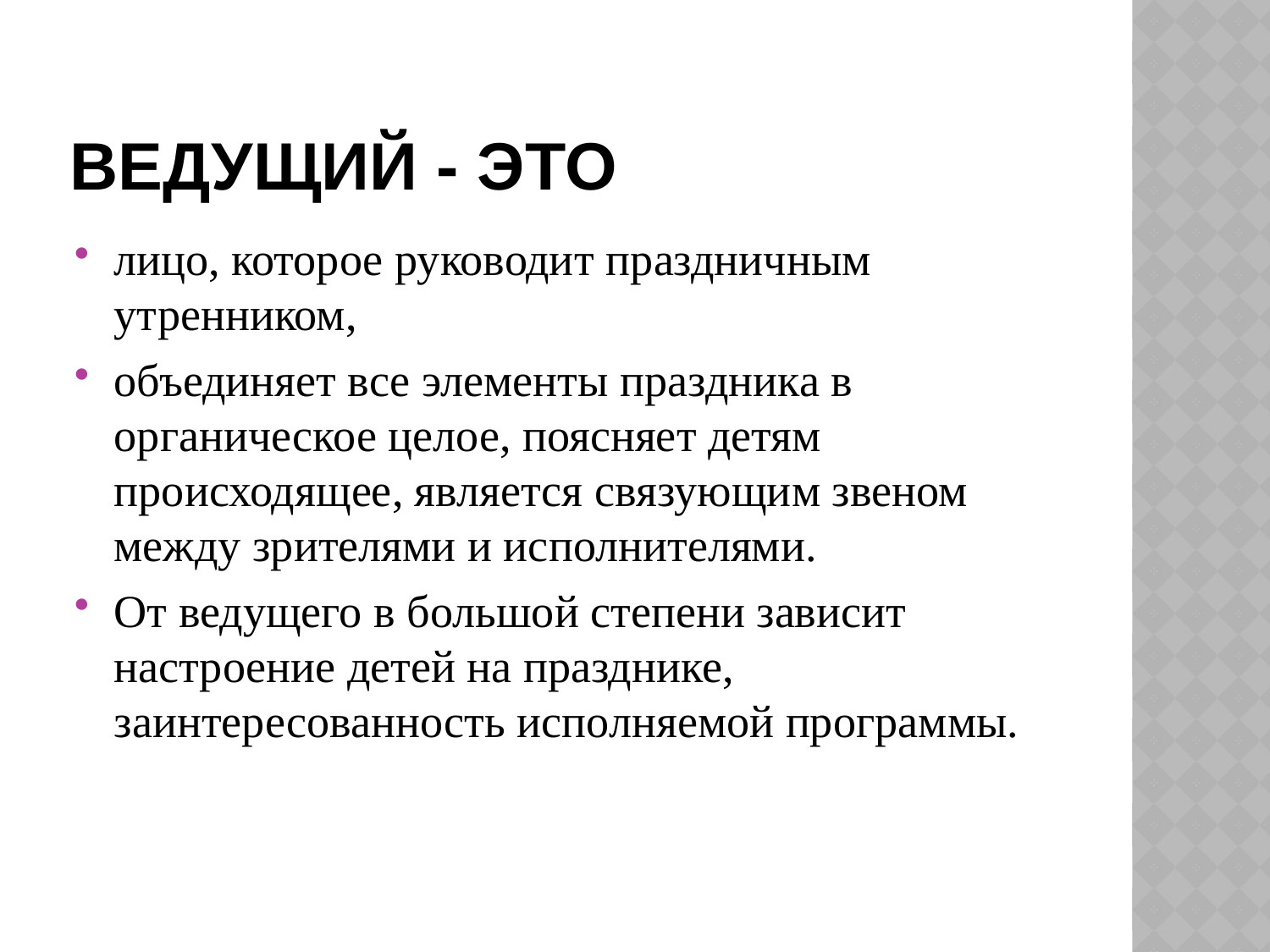

# Ведущий - это
лицо, которое руководит праздничным утренником,
объединяет все элементы праздника в органическое целое, поясняет детям происходящее, является связующим звеном между зрителями и исполнителями.
От ведущего в большой степени зависит настроение детей на празднике, заинтересованность исполняемой программы.